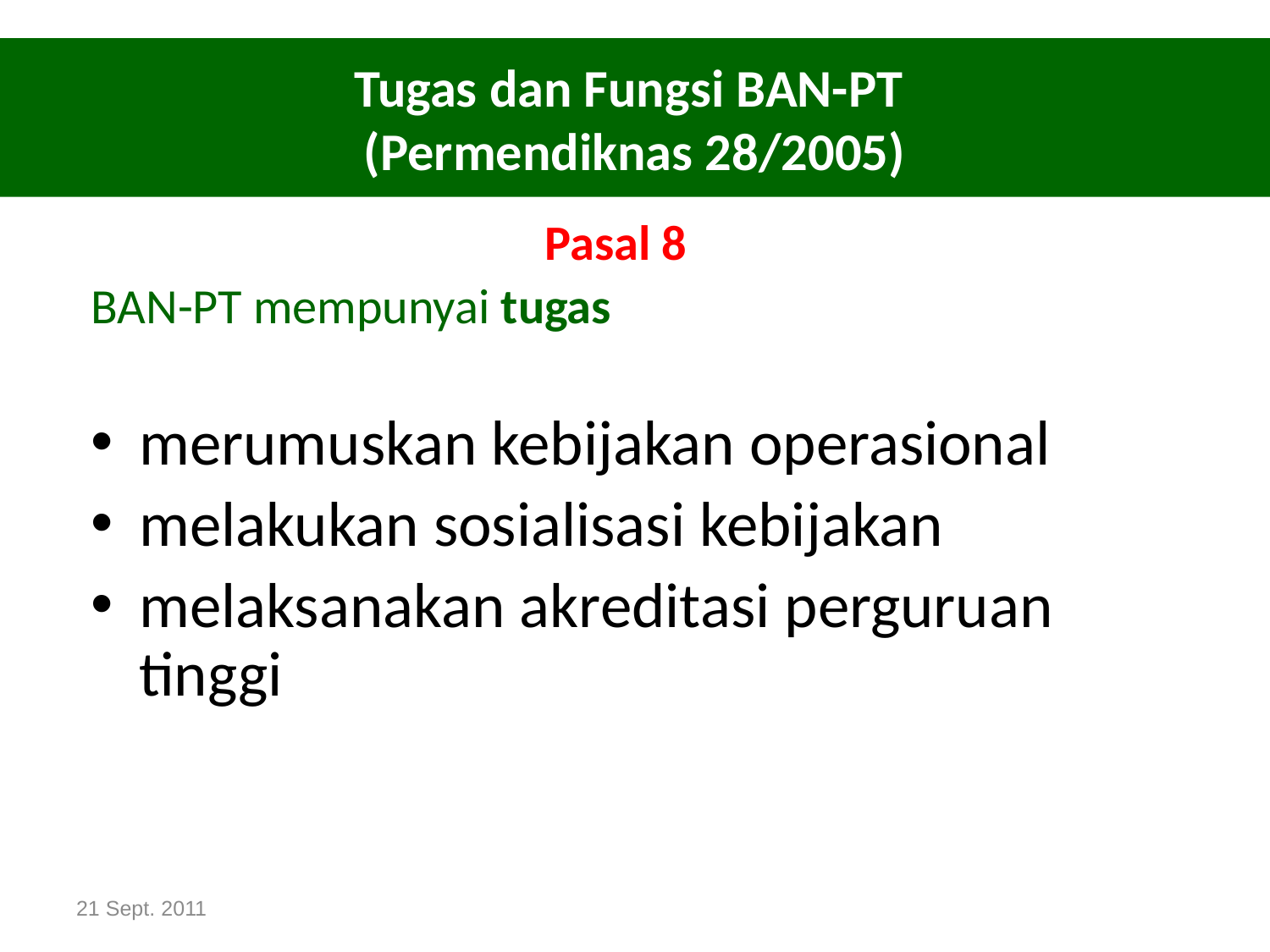

# Tugas dan Fungsi BAN-PT (Permendiknas 28/2005)
Pasal 8
BAN-PT mempunyai tugas

merumuskan kebijakan operasional
melakukan sosialisasi kebijakan
melaksanakan akreditasi perguruan tinggi

21 Sept. 2011